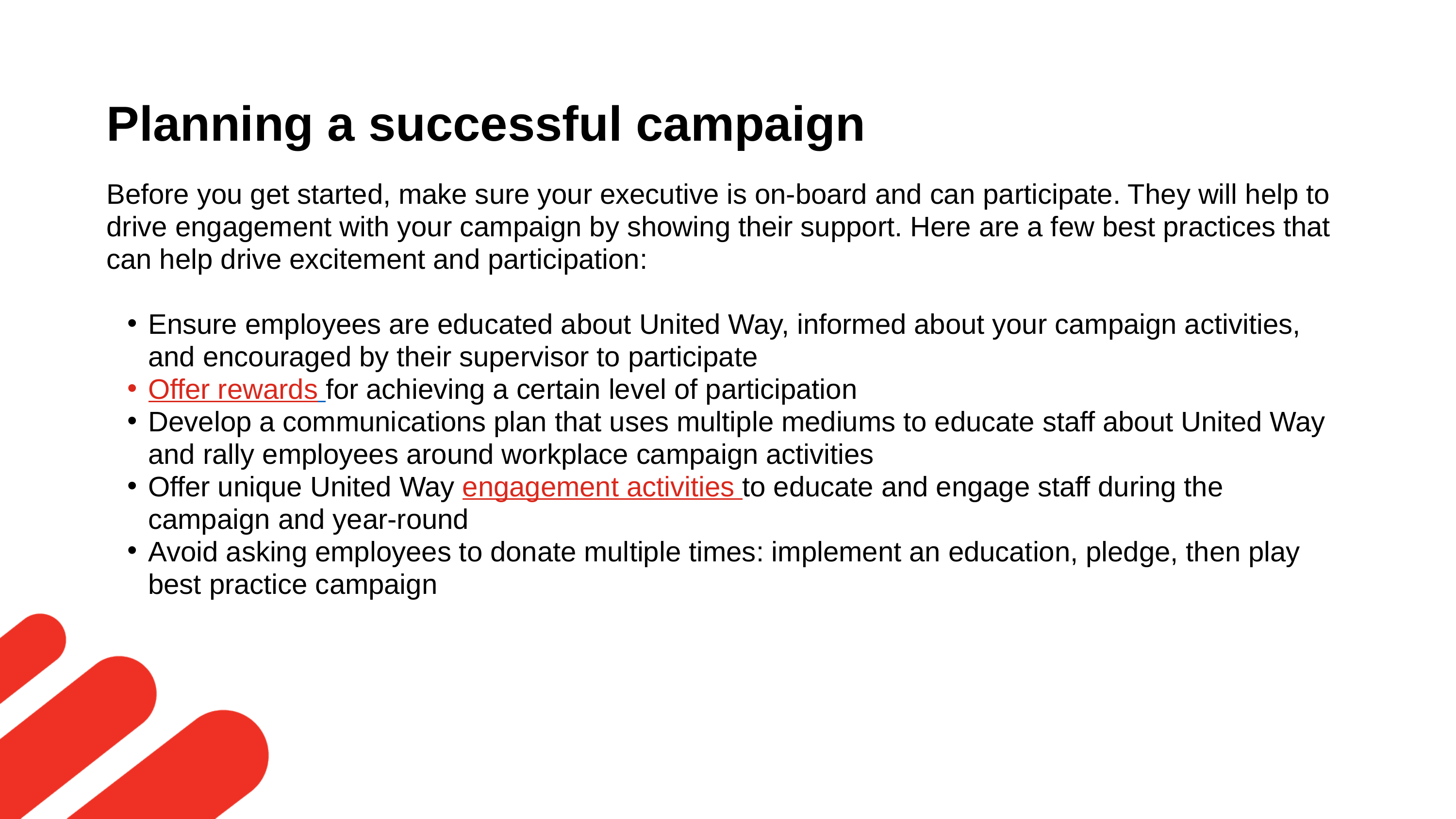

Planning a successful campaign
Before you get started, make sure your executive is on-board and can participate. They will help to drive engagement with your campaign by showing their support. Here are a few best practices that can help drive excitement and participation:

Ensure employees are educated about United Way, informed about your campaign activities, and encouraged by their supervisor to participate
Offer rewards for achieving a certain level of participation
Develop a communications plan that uses multiple mediums to educate staff about United Way and rally employees around workplace campaign activities
Offer unique United Way engagement activities to educate and engage staff during the campaign and year-round
Avoid asking employees to donate multiple times: implement an education, pledge, then play best practice campaign